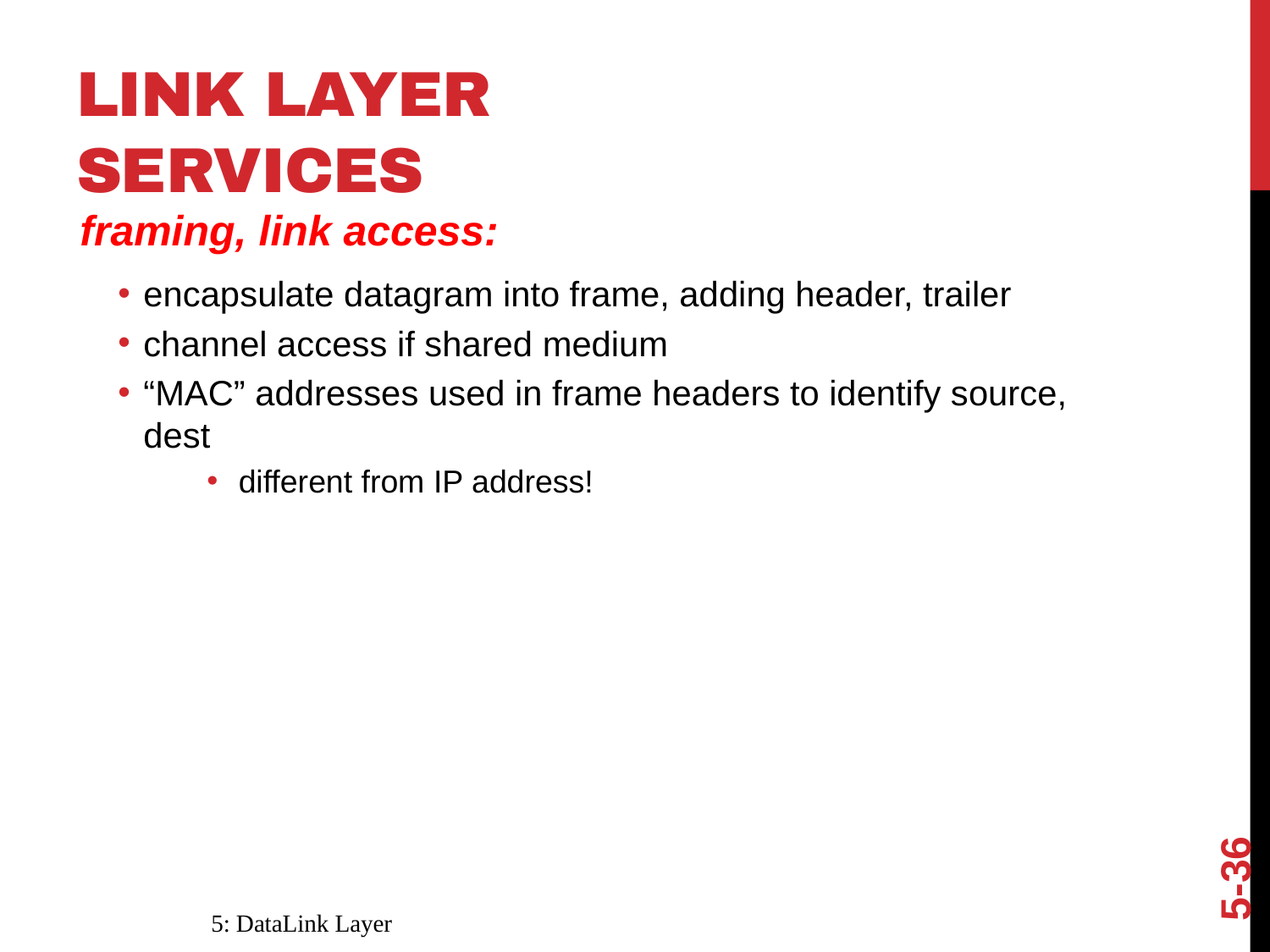

# Link Layer Services
framing, link access:
encapsulate datagram into frame, adding header, trailer
channel access if shared medium
“MAC” addresses used in frame headers to identify source, dest
different from IP address!
5-36
5: DataLink Layer